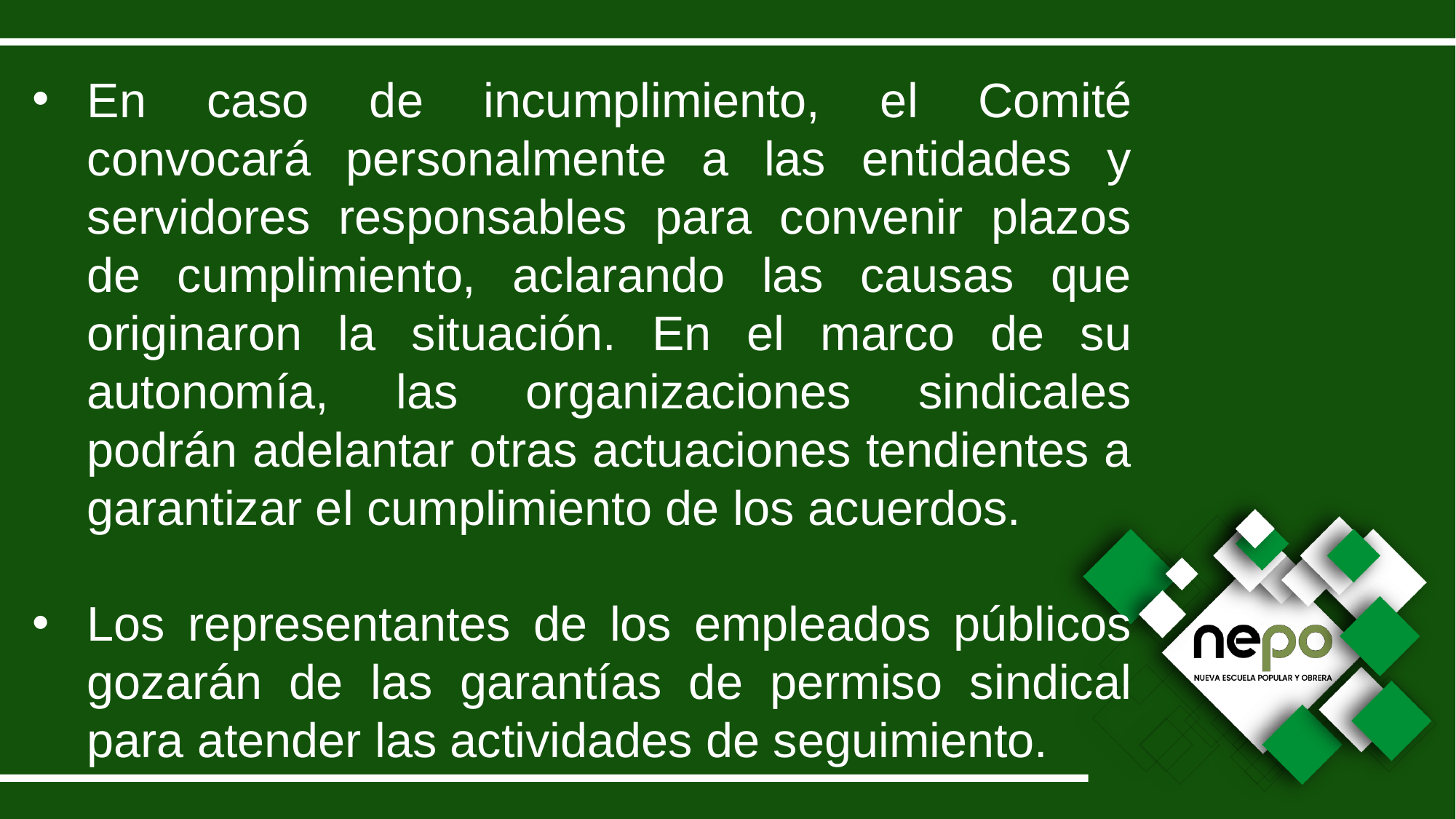

En caso de incumplimiento, el Comité convocará personalmente a las entidades y servidores responsables para convenir plazos de cumplimiento, aclarando las causas que originaron la situación. En el marco de su autonomía, las organizaciones sindicales podrán adelantar otras actuaciones tendientes a garantizar el cumplimiento de los acuerdos.

Los representantes de los empleados públicos gozarán de las garantías de permiso sindical para atender las actividades de seguimiento.